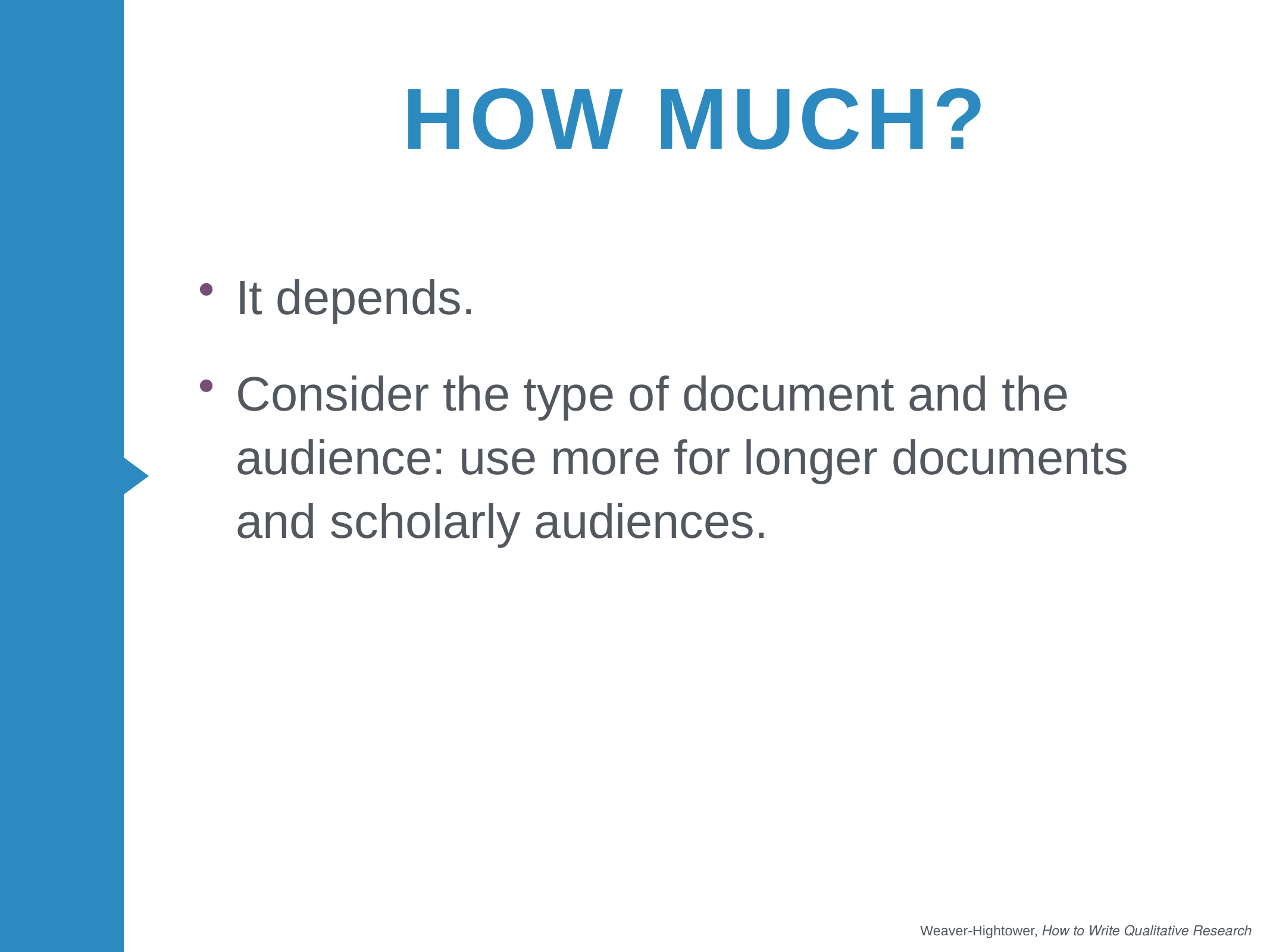

# How much?
It depends.
Consider the type of document and the audience: use more for longer documents and scholarly audiences.